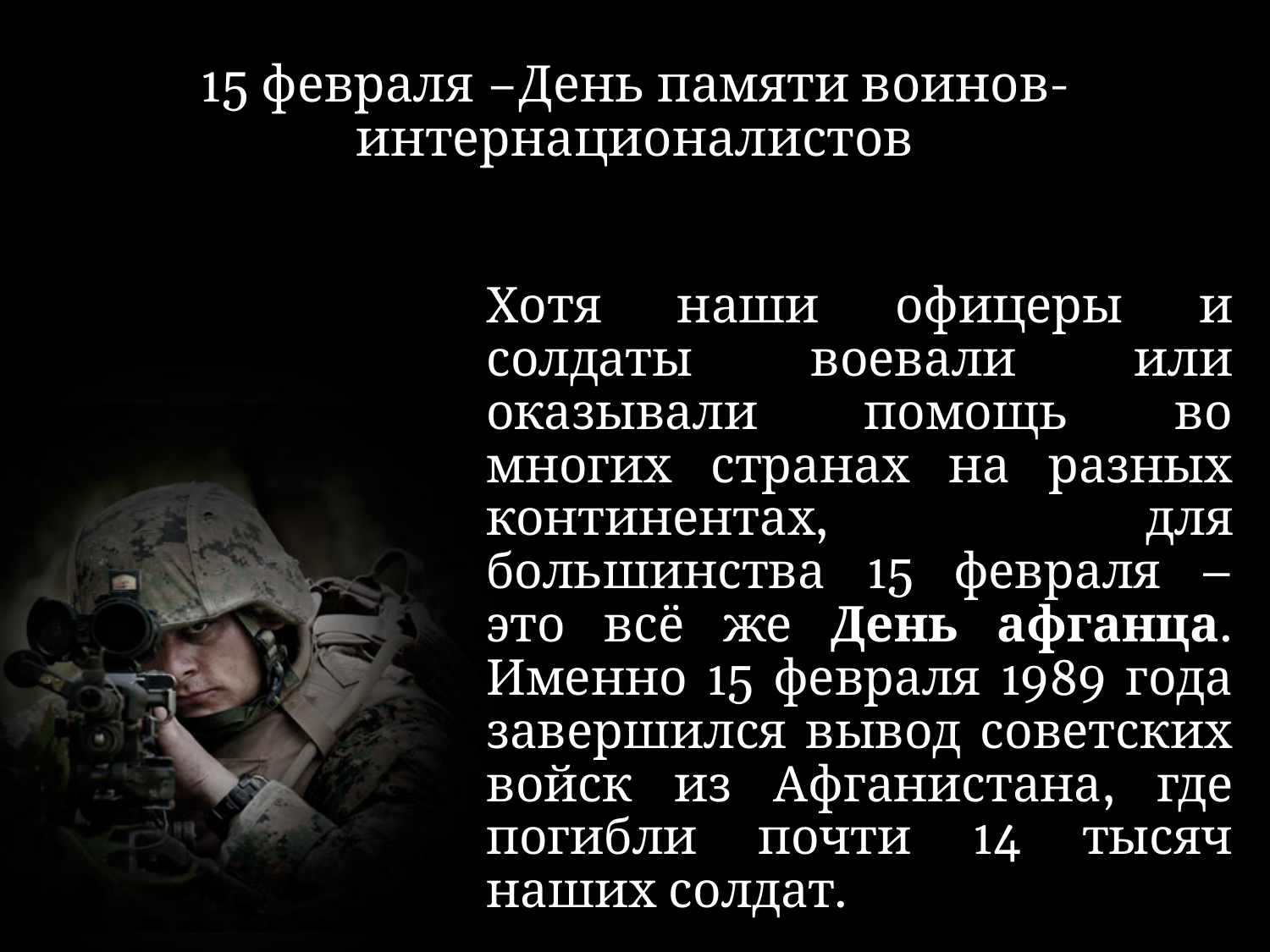

# 15 февраля −День памяти воинов-интернационалистов
Хотя наши офицеры и солдаты воевали или оказывали помощь во многих странах на разных континентах, для большинства 15 февраля – это всё же День афганца. Именно 15 февраля 1989 года завершился вывод советских войск из Афганистана, где погибли почти 14 тысяч наших солдат.